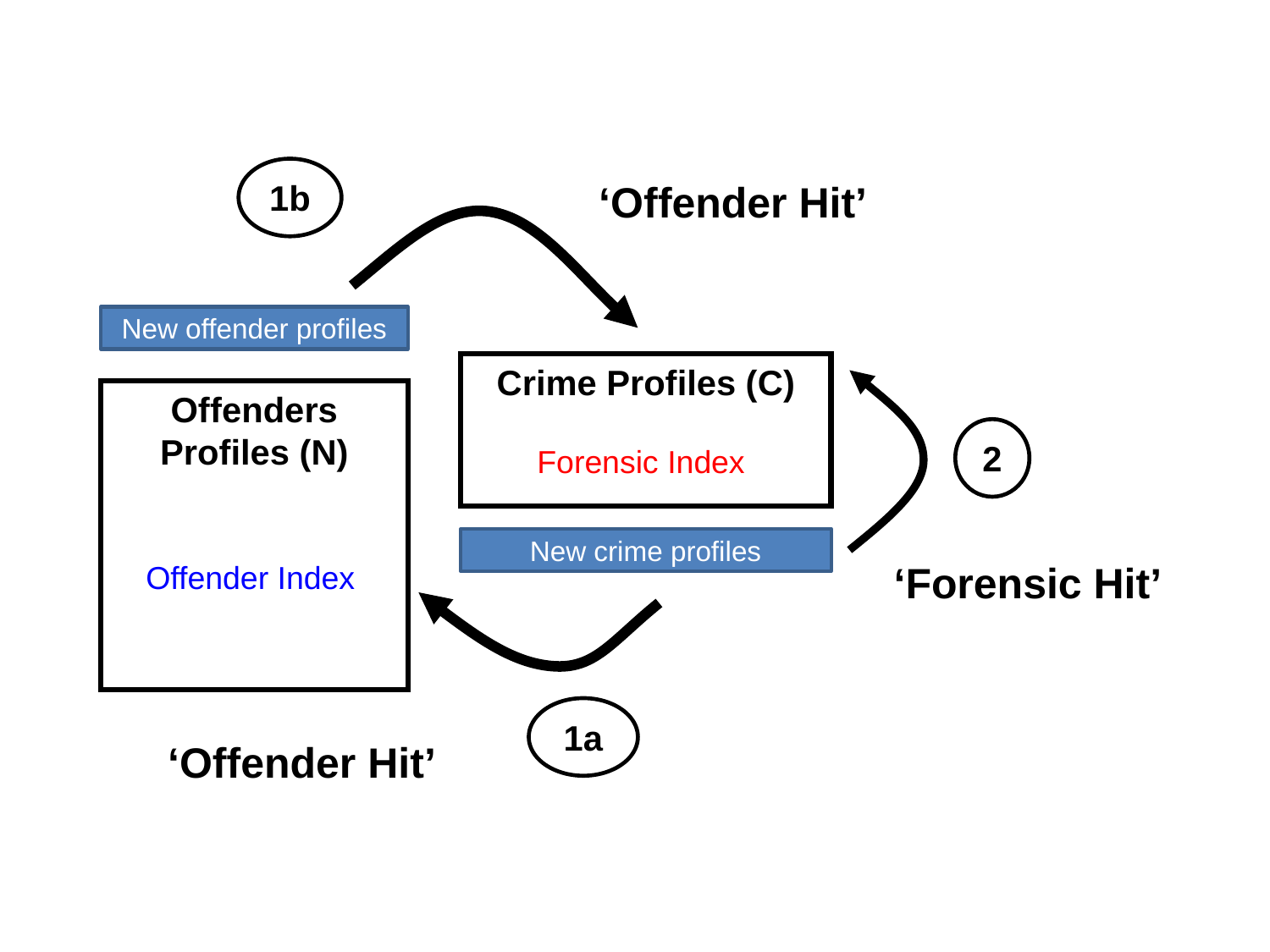

# Primary Searches Conducted

1b
‘Offender Hit’

New offender profiles
Crime Profiles (C)

Offenders Profiles (N)

2

Forensic Index
New crime profiles
‘Forensic Hit’
Offender Index

1a
‘Offender Hit’